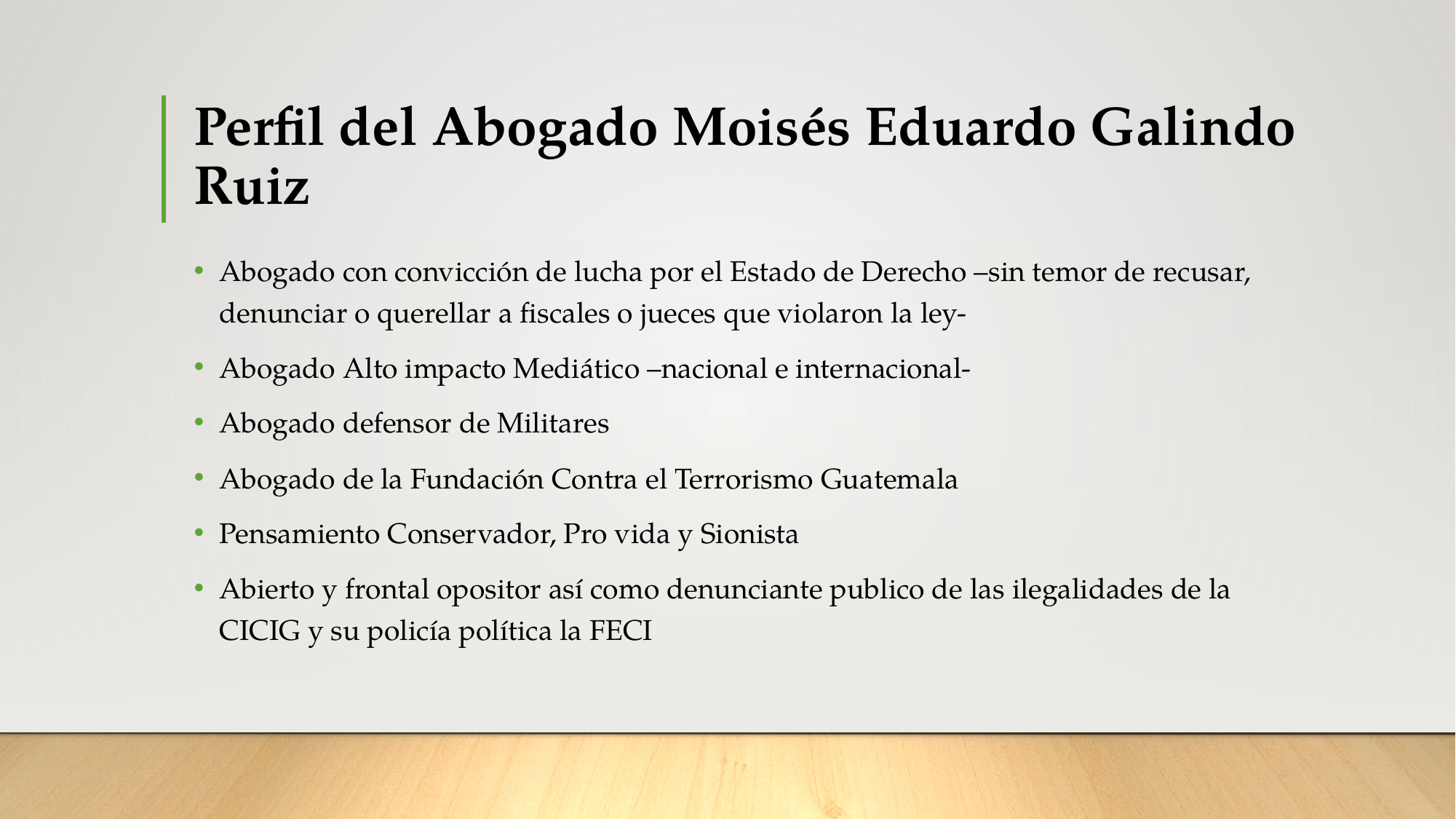

# Perfil del Abogado Moisés Eduardo Galindo Ruiz
Abogado con convicción de lucha por el Estado de Derecho –sin temor de recusar, denunciar o querellar a fiscales o jueces que violaron la ley-
Abogado Alto impacto Mediático –nacional e internacional-
Abogado defensor de Militares
Abogado de la Fundación Contra el Terrorismo Guatemala
Pensamiento Conservador, Pro vida y Sionista
Abierto y frontal opositor así como denunciante publico de las ilegalidades de la CICIG y su policía política la FECI